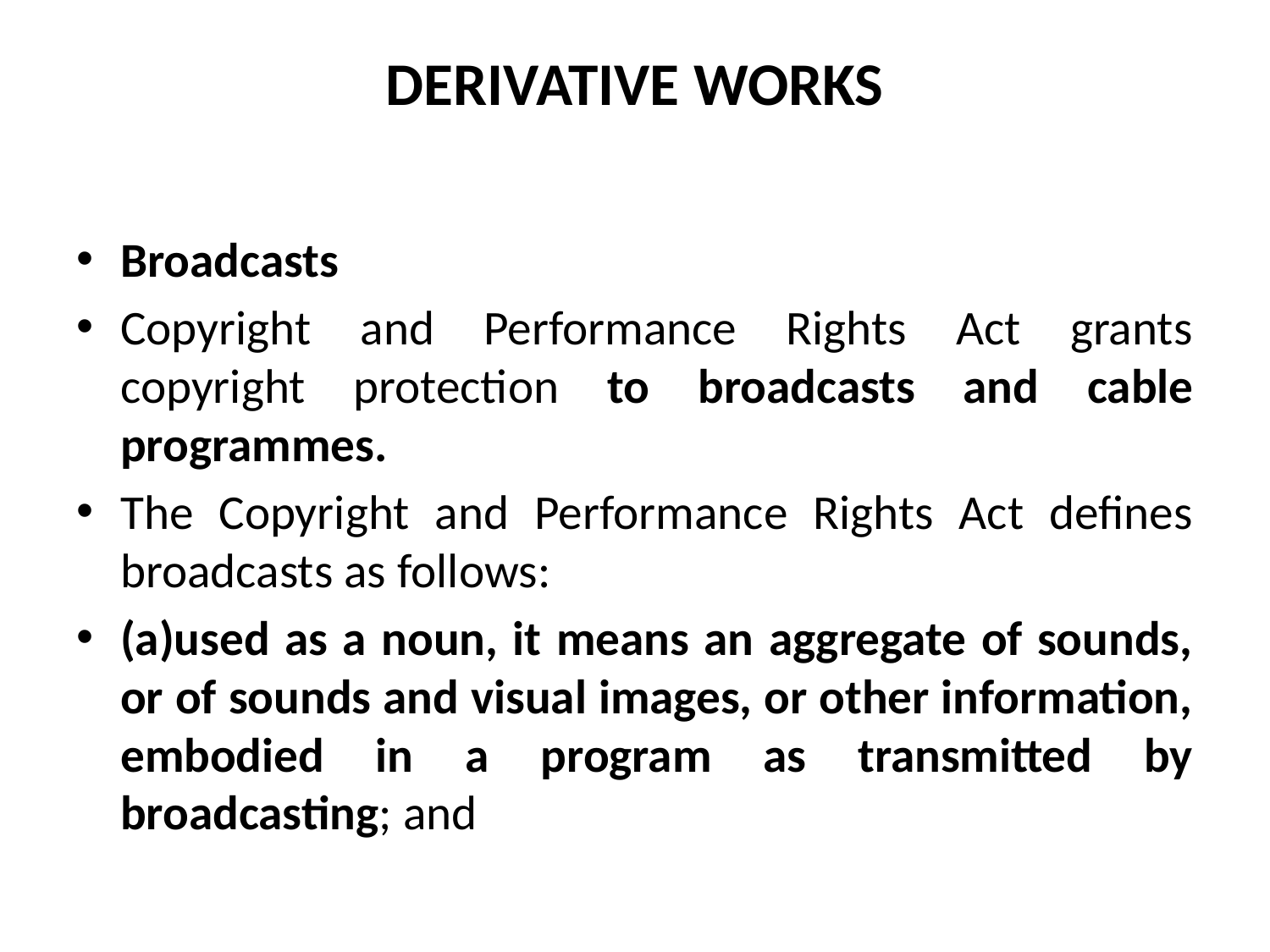

# DERIVATIVE WORKS
Broadcasts
Copyright and Performance Rights Act grants copyright protection to broadcasts and cable programmes.
The Copyright and Performance Rights Act defines broadcasts as follows:
(a)used as a noun, it means an aggregate of sounds, or of sounds and visual images, or other information, embodied in a program as transmitted by broadcasting; and